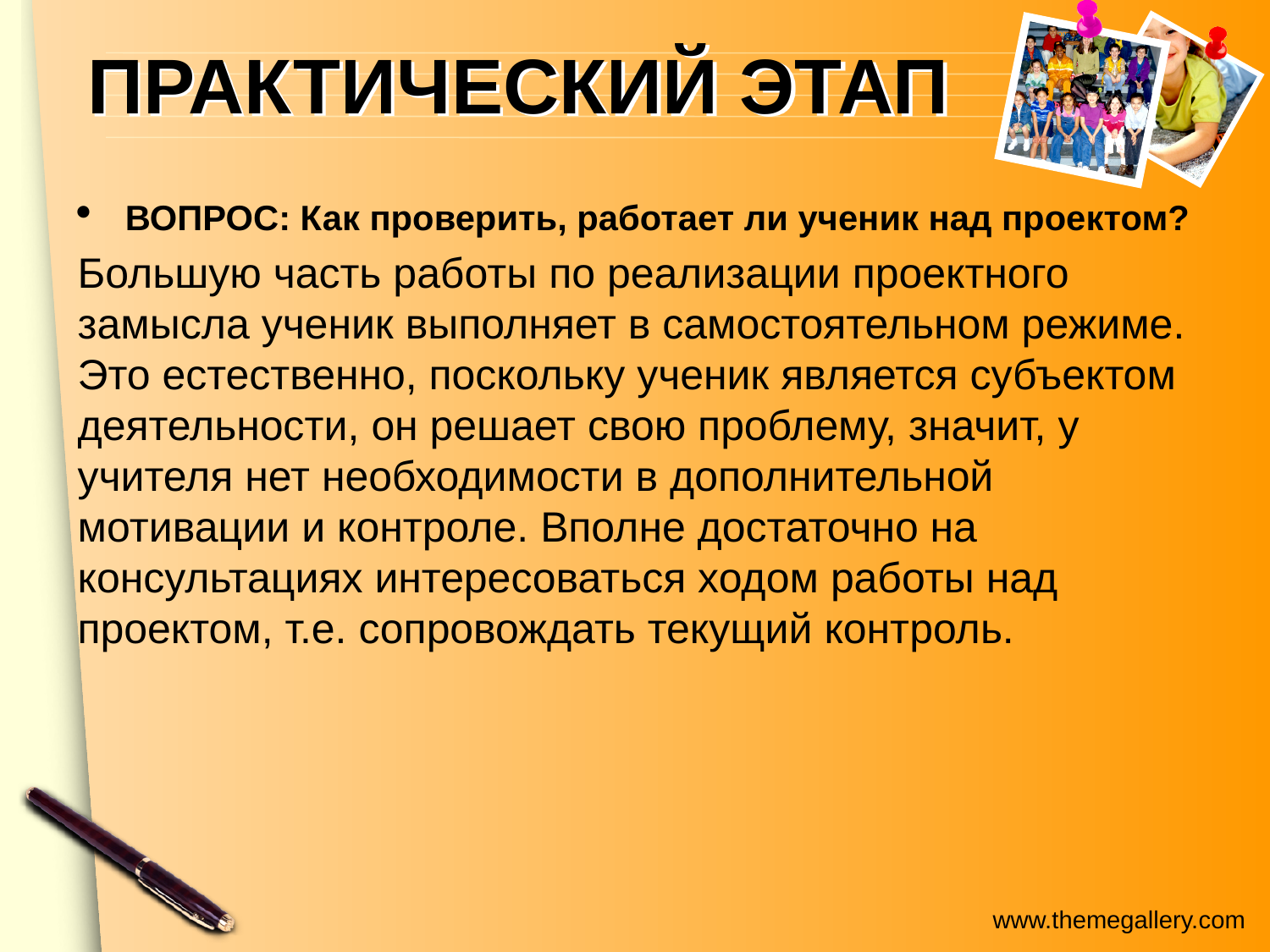

# Практический этап
ВОПРОС: Как проверить, работает ли ученик над проектом?
Большую часть работы по реализации проектного замысла ученик выполняет в самостоятельном режиме. Это естественно, поскольку ученик является субъектом деятельности, он решает свою проблему, значит, у учителя нет необходимости в дополнительной мотивации и контроле. Вполне достаточно на консультациях интересоваться ходом работы над проектом, т.е. сопровождать текущий контроль.